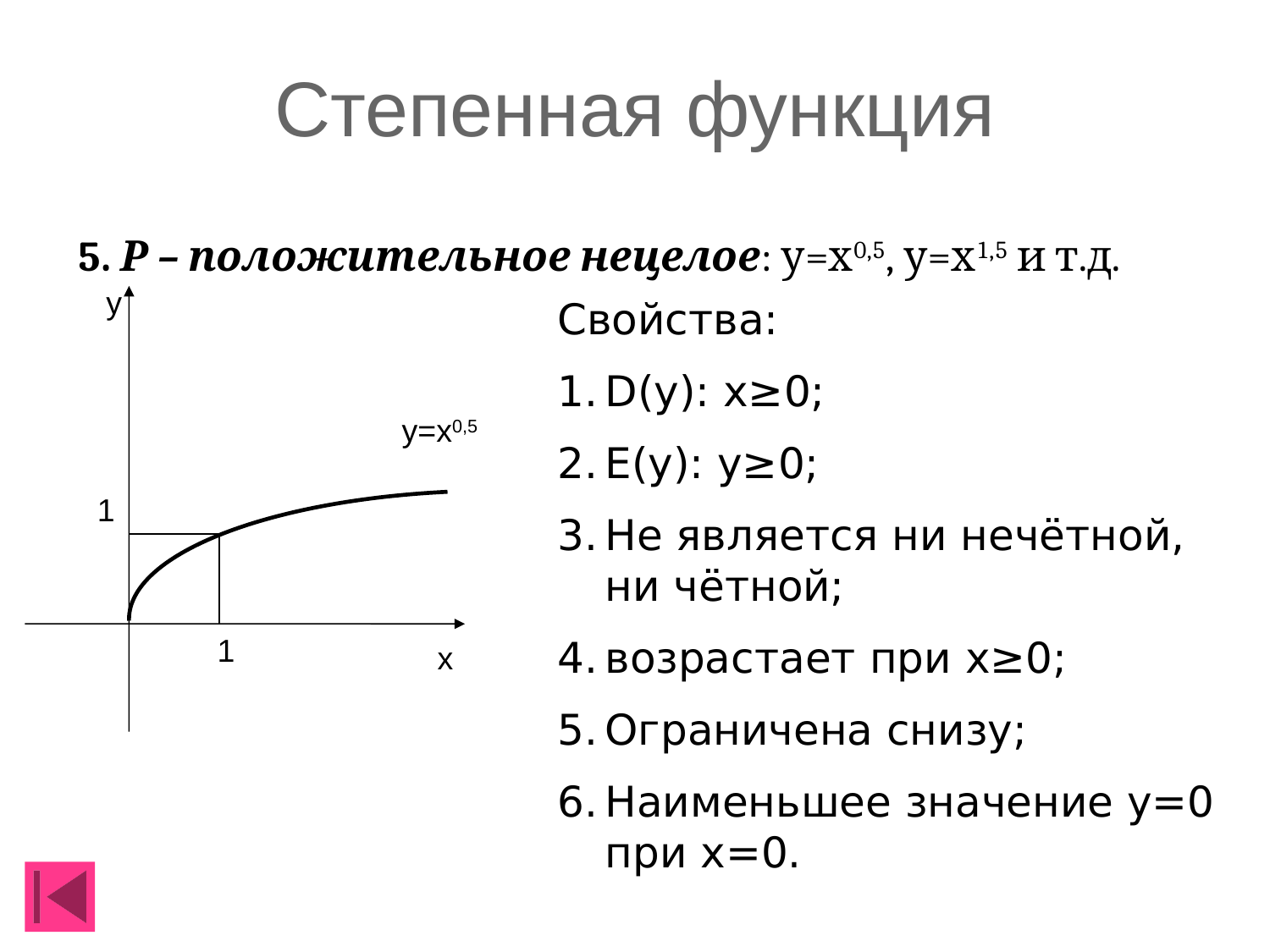

# Степенная функция
5. Р – положительное нецелое: у=х0,5, у=х1,5 и т.д.
у

у=х0,5
1

1
х
Свойства:
D(y): x≥0;
E(y): y≥0;
Не является ни нечётной, ни чётной;
возрастает при х≥0;
Ограничена снизу;
Наименьшее значение у=0 при х=0.